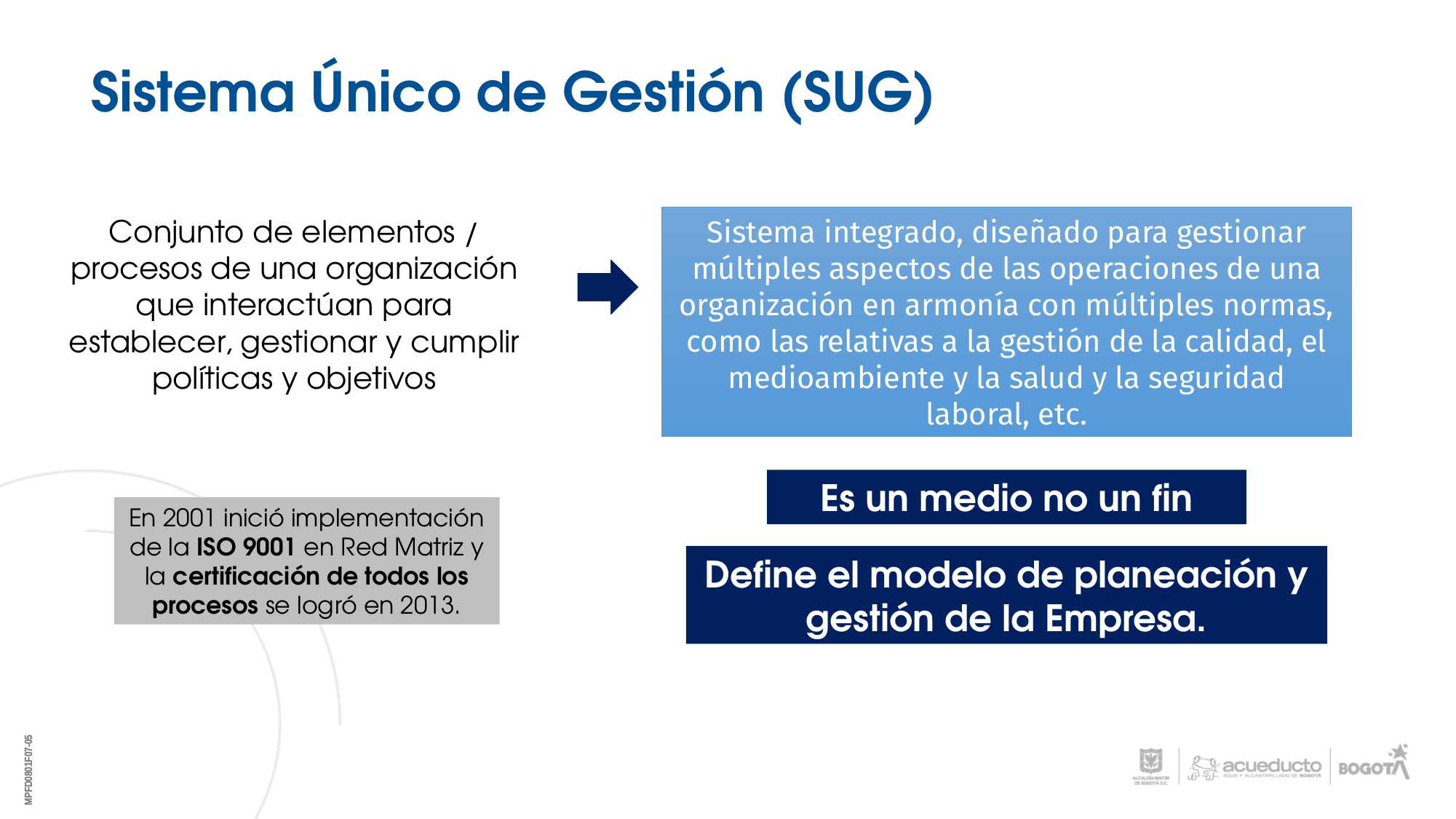

Sistema Único de Gestión (SUG)

Conjunto de elementos / procesos de una organización que interactúan para establecer, gestionar y cumplir políticas y objetivos
Sistema integrado, diseñado para gestionar múltiples aspectos de las operaciones de una organización en armonía con múltiples normas, como las relativas a la gestión de la calidad, el medioambiente y la salud y la seguridad laboral, etc.

Es un medio no un fin
En 2001 inició implementación de la ISO 9001 en Red Matriz y la certificación de todos los procesos se logró en 2013.
Define el modelo de planeación y gestión de la Empresa.